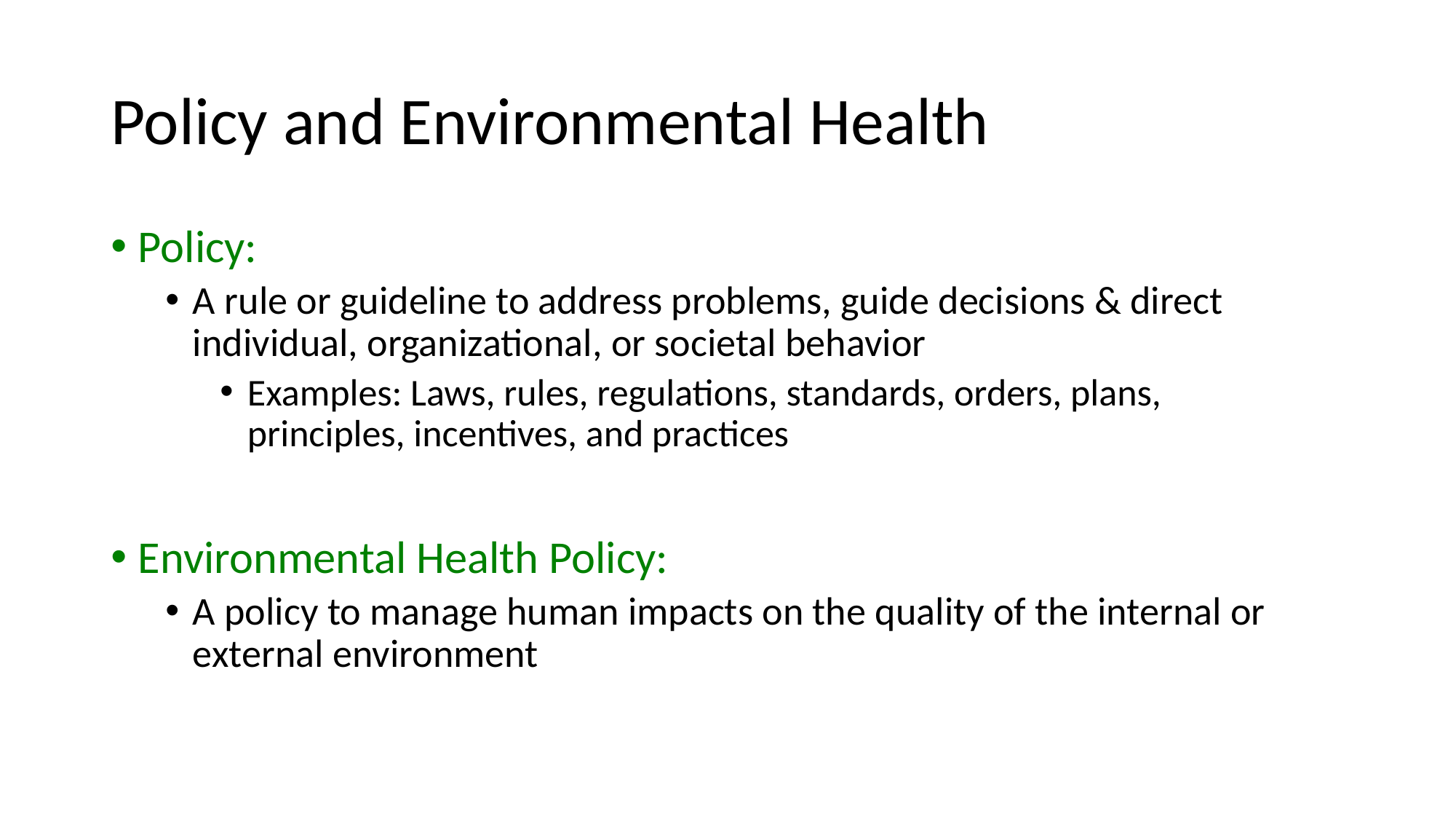

# Policy and Environmental Health
Policy:
A rule or guideline to address problems, guide decisions & direct individual, organizational, or societal behavior
Examples: Laws, rules, regulations, standards, orders, plans,   principles, incentives, and practices

Environmental Health Policy:
A policy to manage human impacts on the quality of the internal or external environment